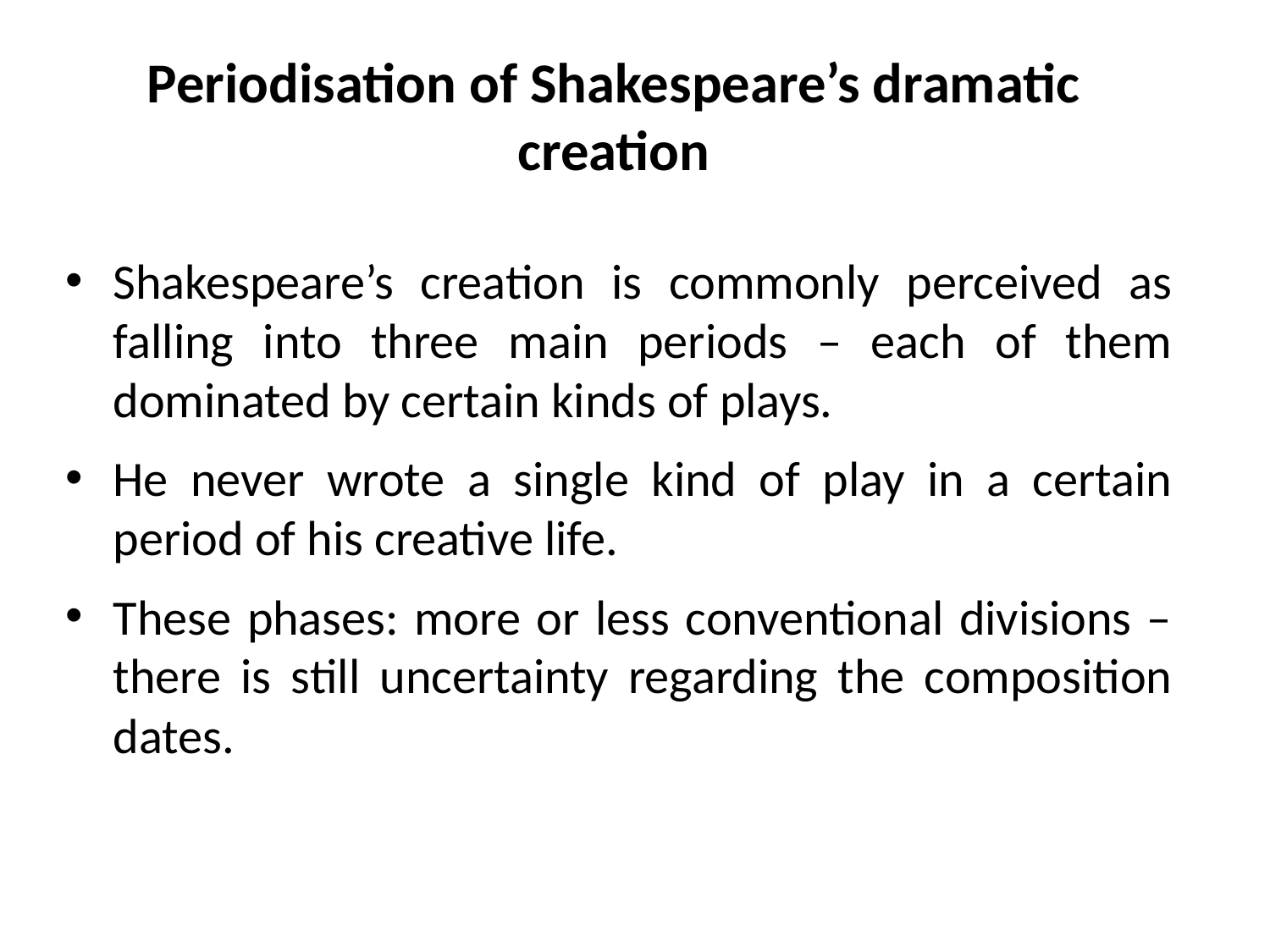

# Periodisation of Shakespeare’s dramatic creation
Shakespeare’s creation is commonly perceived as falling into three main periods – each of them dominated by certain kinds of plays.
He never wrote a single kind of play in a certain period of his creative life.
These phases: more or less conventional divisions – there is still uncertainty regarding the composition dates.